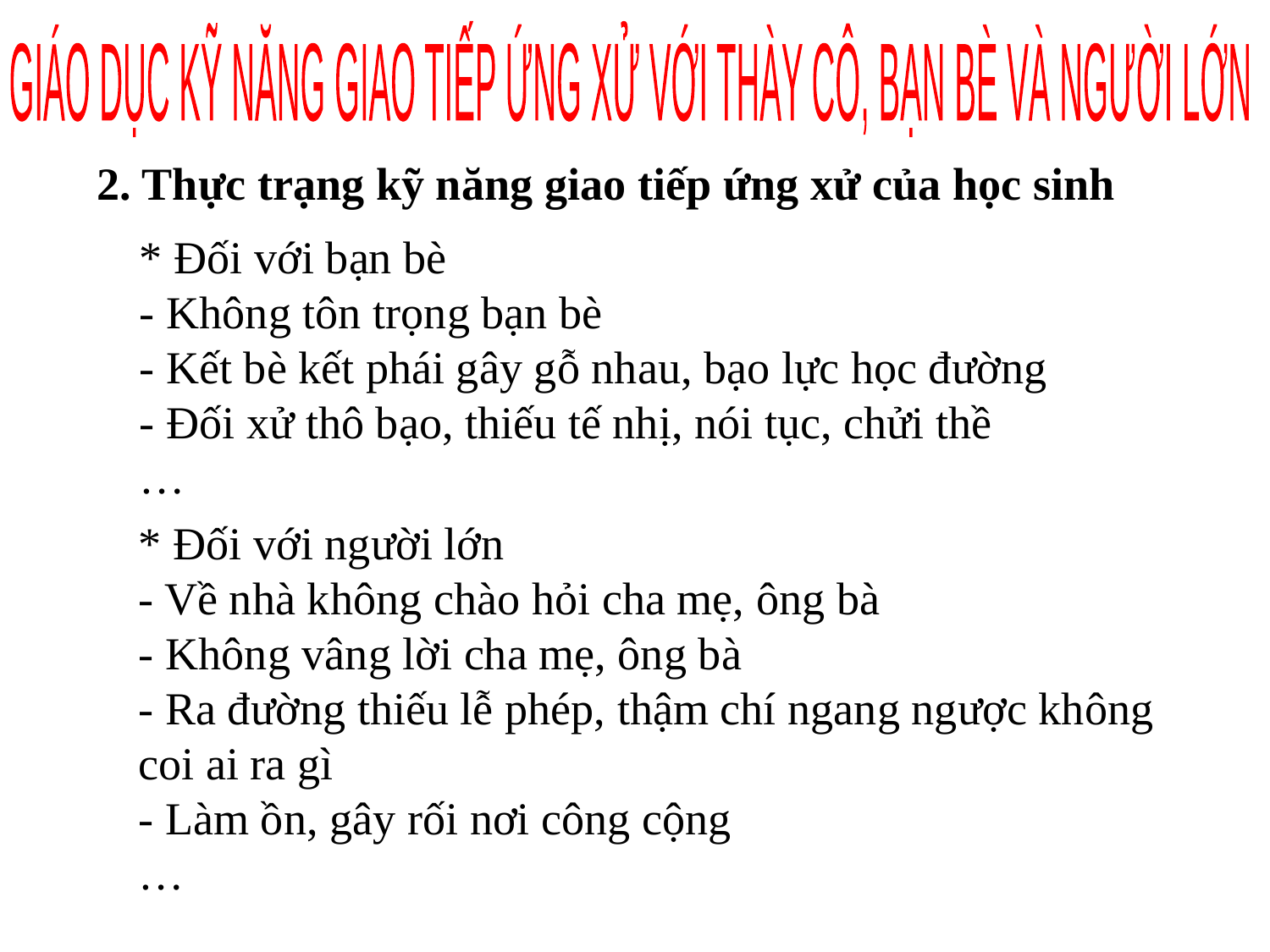

GIÁO DỤC KỸ NĂNG GIAO TIẾP ỨNG XỬ VỚI THÀY CÔ, BẠN BÈ VÀ NGƯỜI LỚN
2. Thực trạng kỹ năng giao tiếp ứng xử của học sinh
* Đối với bạn bè
- Không tôn trọng bạn bè
- Kết bè kết phái gây gỗ nhau, bạo lực học đường
- Đối xử thô bạo, thiếu tế nhị, nói tục, chửi thề
…
* Đối với người lớn
- Về nhà không chào hỏi cha mẹ, ông bà
- Không vâng lời cha mẹ, ông bà
- Ra đường thiếu lễ phép, thậm chí ngang ngược không coi ai ra gì
- Làm ồn, gây rối nơi công cộng
…